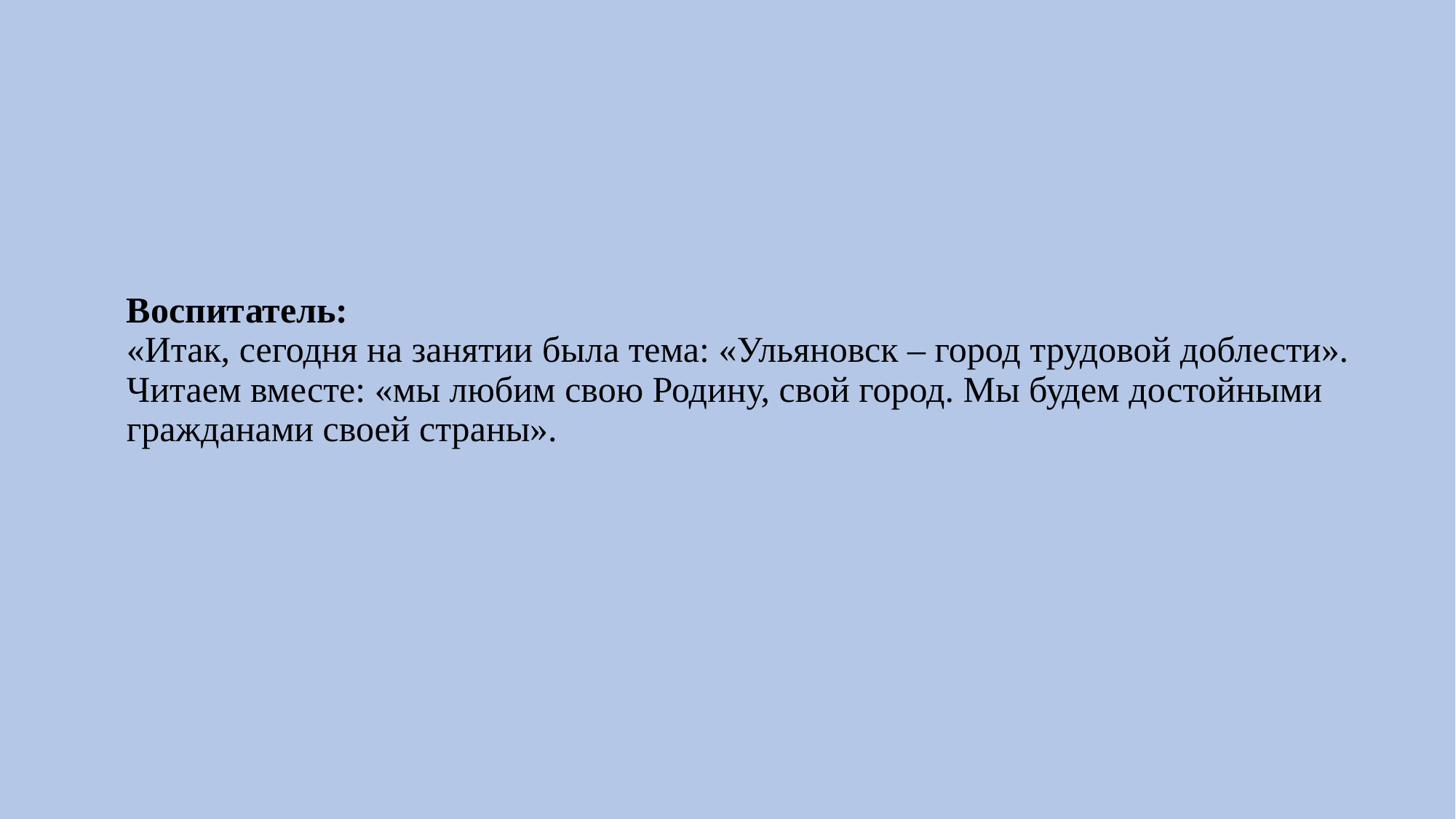

# Воспитатель: «Итак, сегодня на занятии была тема: «Ульяновск – город трудовой доблести». Читаем вместе: «мы любим свою Родину, свой город. Мы будем достойными гражданами своей страны».